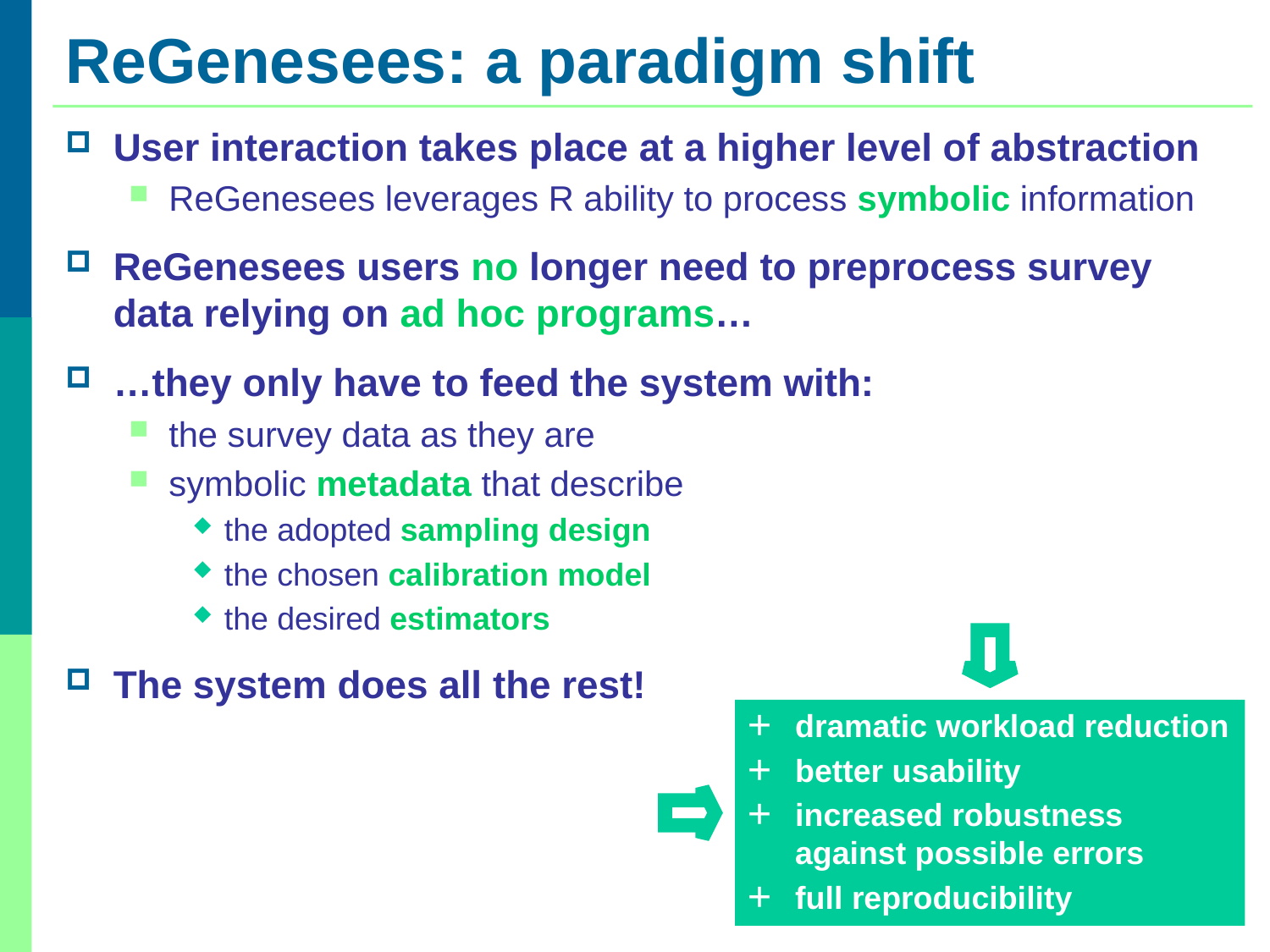

# ReGenesees: a paradigm shift
User interaction takes place at a higher level of abstraction
ReGenesees leverages R ability to process symbolic information
ReGenesees users no longer need to preprocess survey data relying on ad hoc programs…
…they only have to feed the system with:
the survey data as they are
symbolic metadata that describe
the adopted sampling design
the chosen calibration model
the desired estimators
The system does all the rest!

dramatic workload reduction
better usability
increased robustness against possible errors
full reproducibility